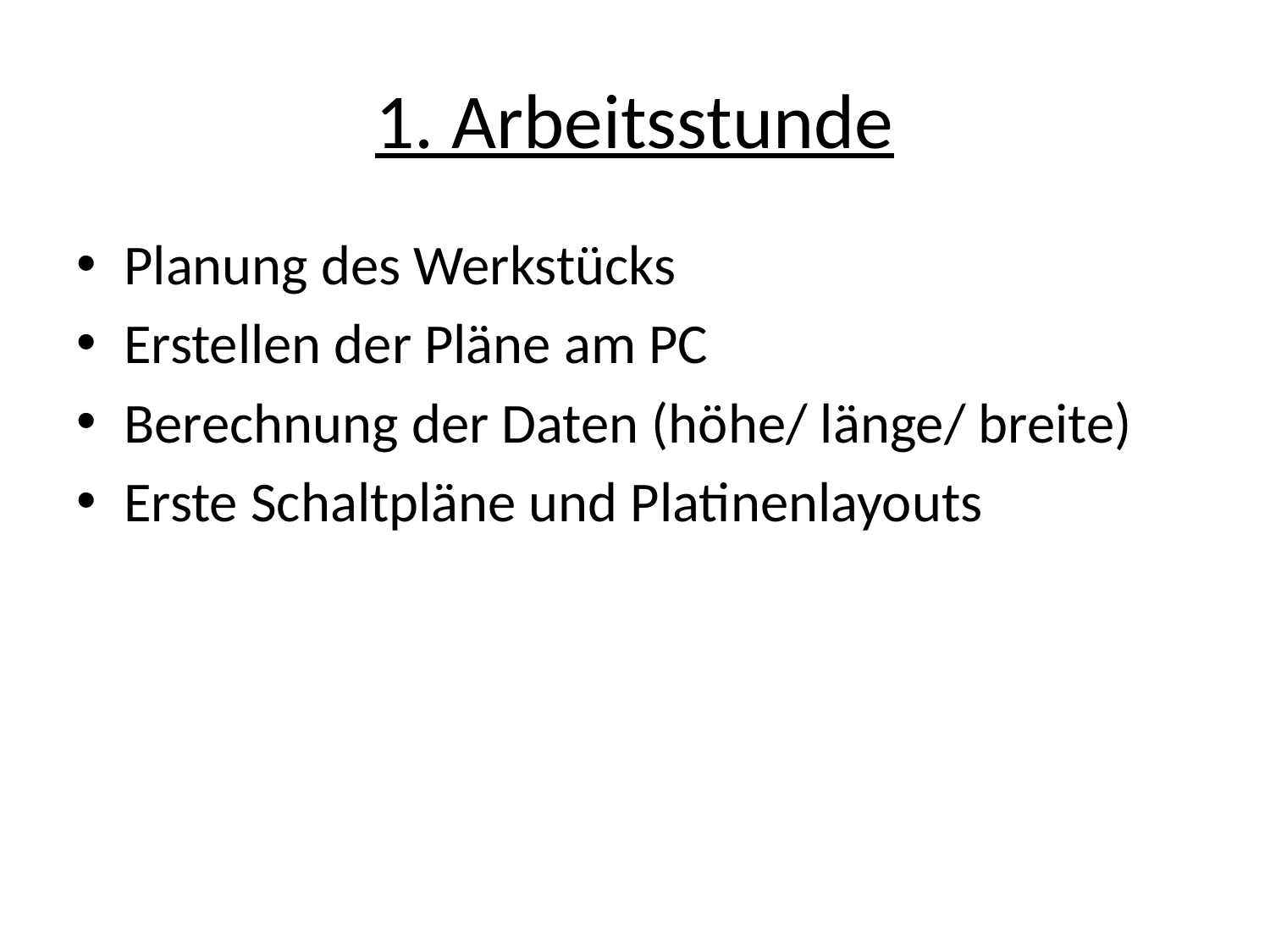

# 1. Arbeitsstunde
Planung des Werkstücks
Erstellen der Pläne am PC
Berechnung der Daten (höhe/ länge/ breite)
Erste Schaltpläne und Platinenlayouts